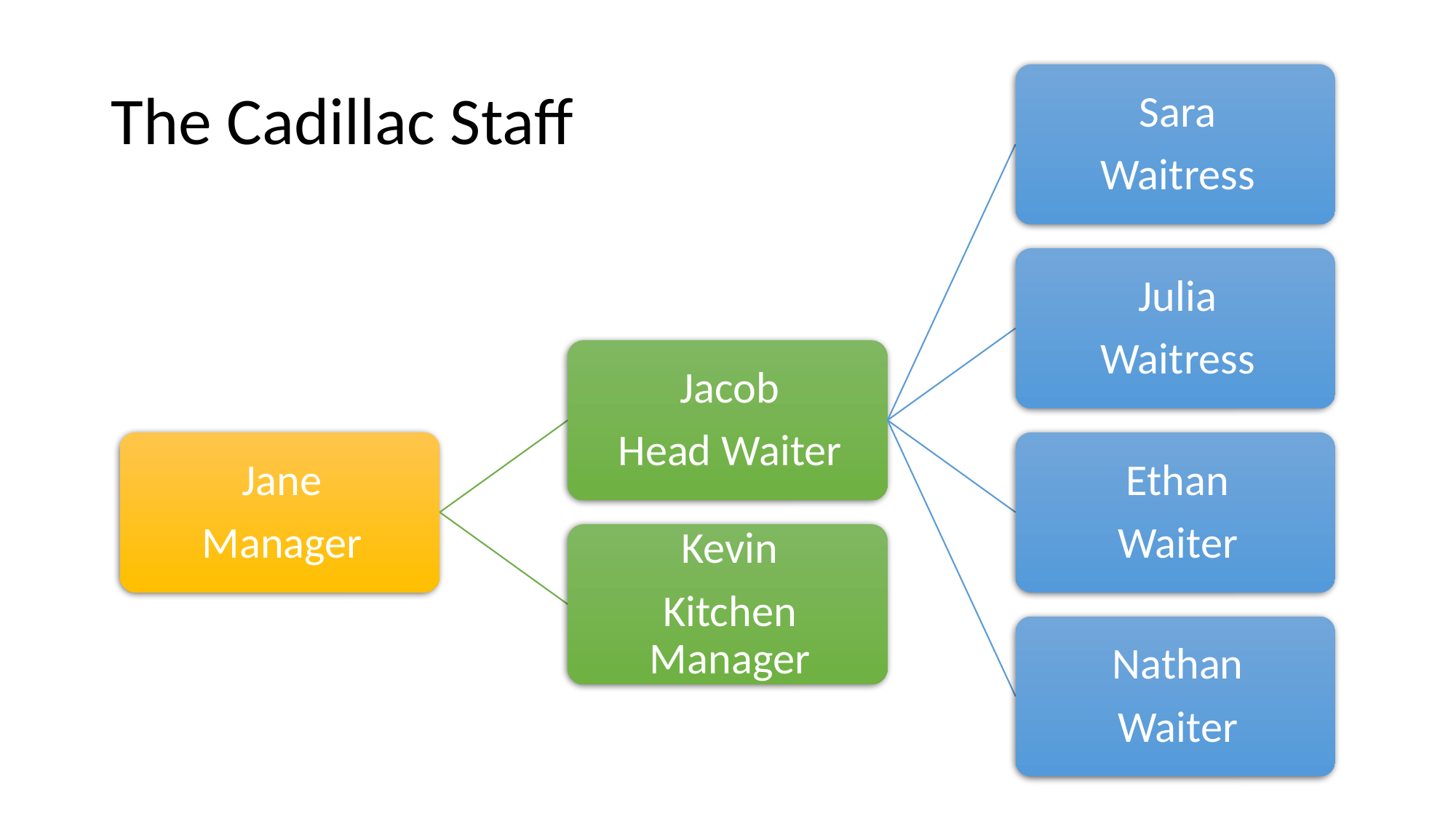

# The Cadillac Staff
Jane
Manager

Jacob
Head Waiter

Sara
Waitress

Julia
Waitress

Ethan
Waiter

Nathan
Waiter

Kevin
Kitchen Manager